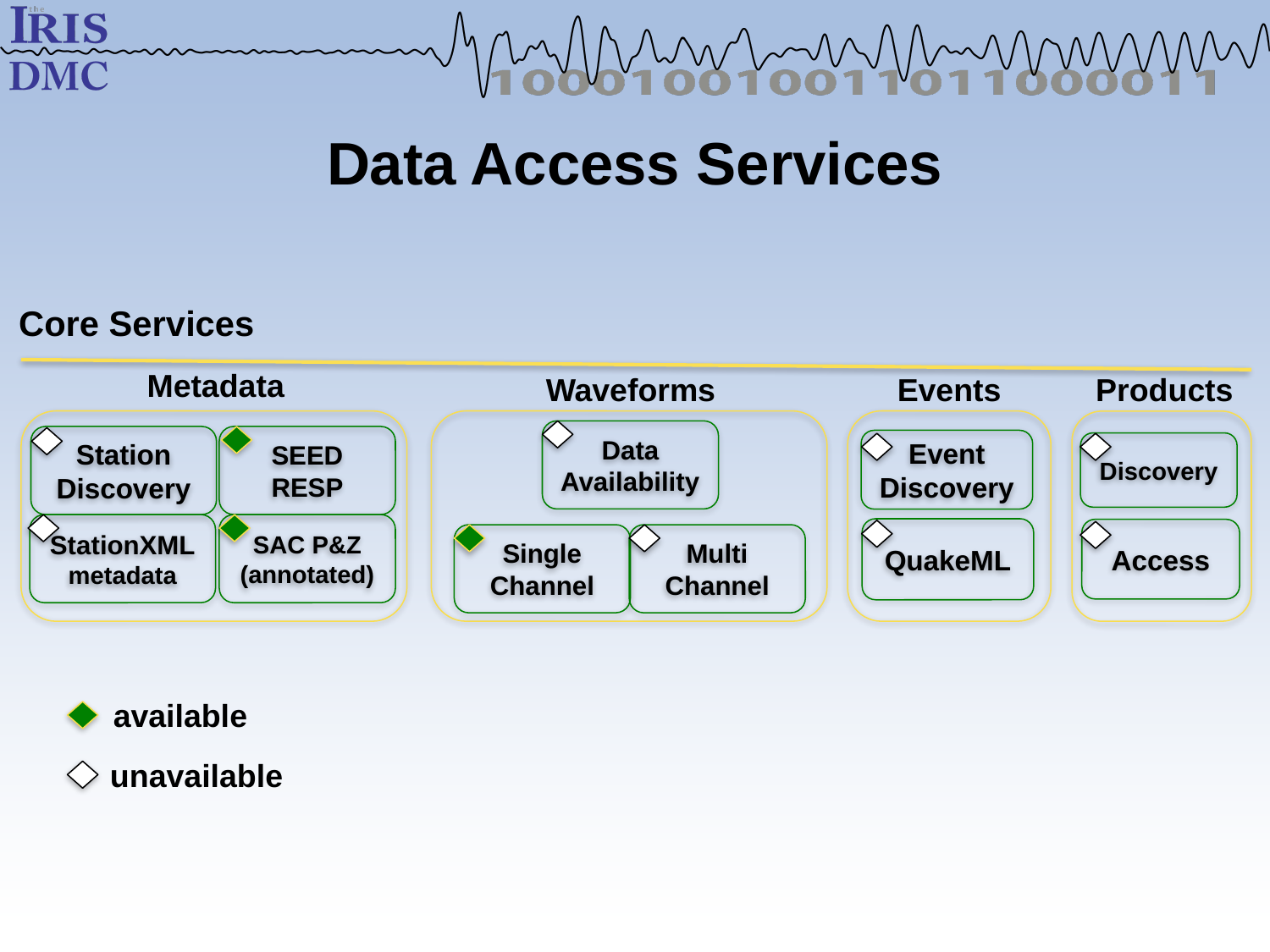

# Data Access Services
Core Services
Metadata
Waveforms
Events
Products

Data
Availability

SEED RESP

Station Discovery

Event Discovery
Discovery

StationXML
metadata

SAC P&Z
(annotated)

QuakeML
Access

Single
Channel

Multi
Channel

available

unavailable